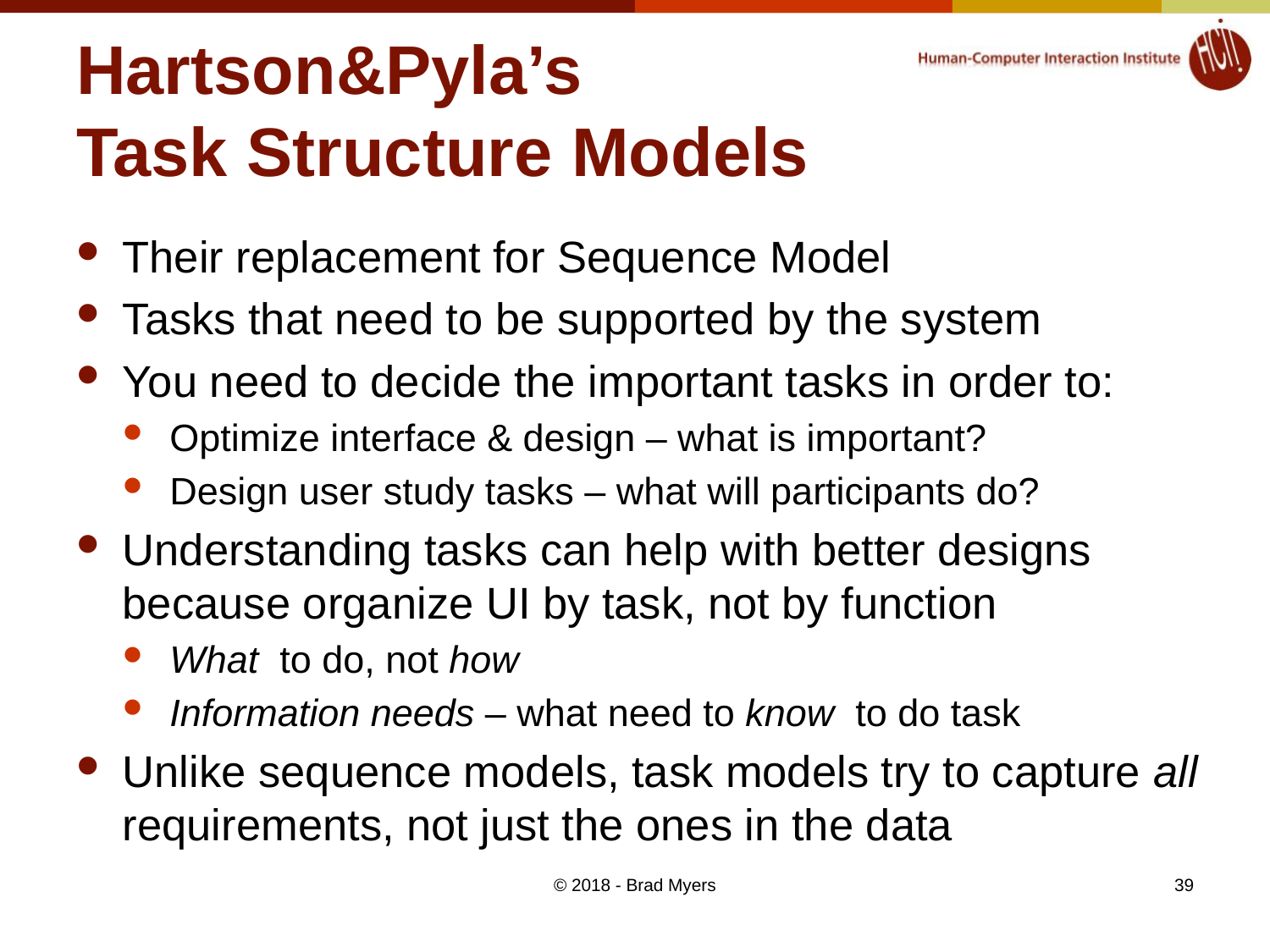

# Hartson&Pyla’s Task Structure Models
Their replacement for Sequence Model
Tasks that need to be supported by the system
You need to decide the important tasks in order to:
Optimize interface & design – what is important?
Design user study tasks – what will participants do?
Understanding tasks can help with better designs because organize UI by task, not by function
What  to do, not how
Information needs – what need to know  to do task
Unlike sequence models, task models try to capture all requirements, not just the ones in the data
© 2018 - Brad Myers
39